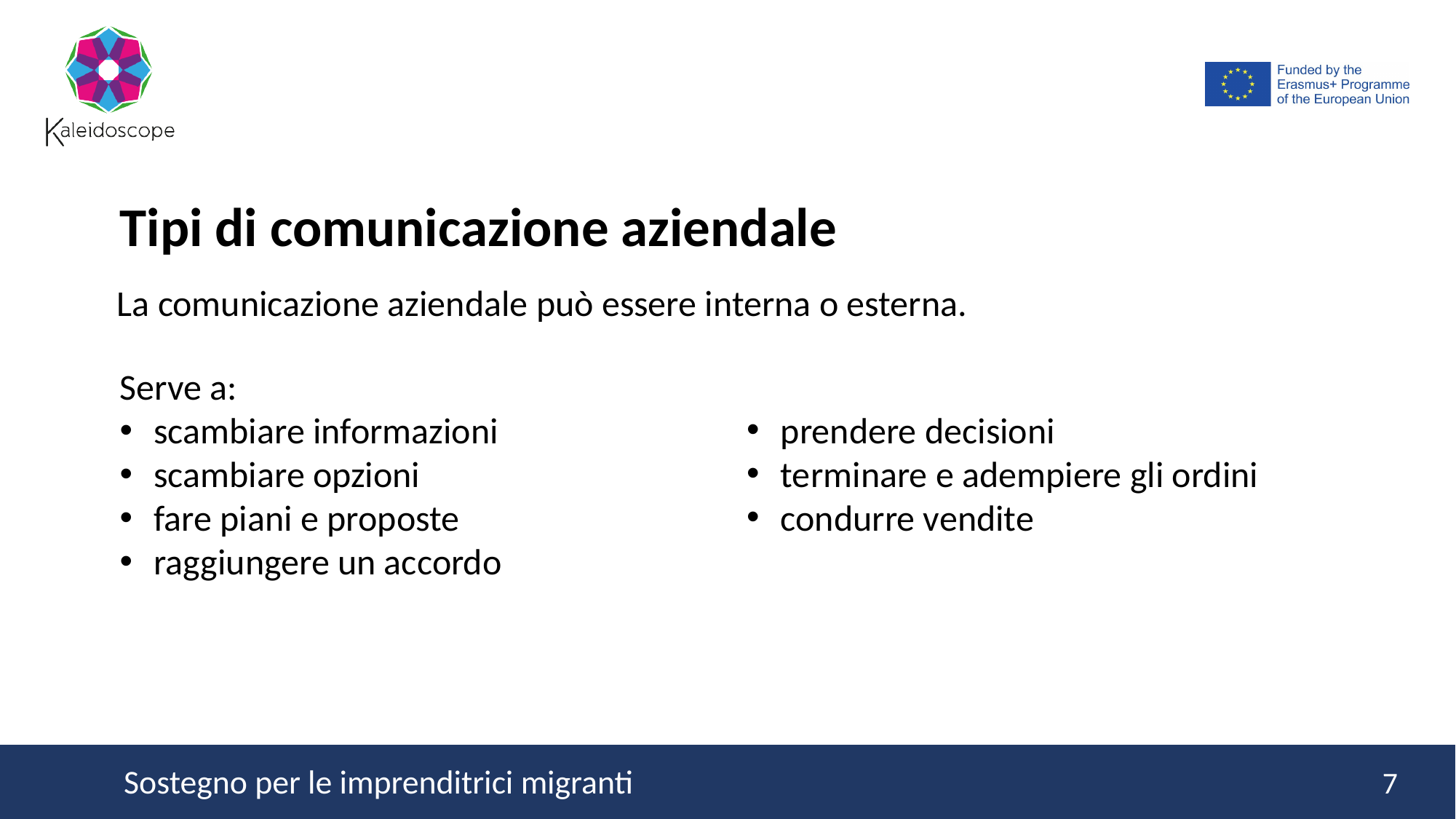

Tipi di comunicazione aziendale
La comunicazione aziendale può essere interna o esterna.
Serve a:
scambiare informazioni
scambiare opzioni
fare piani e proposte
raggiungere un accordo
prendere decisioni
terminare e adempiere gli ordini
condurre vendite
7